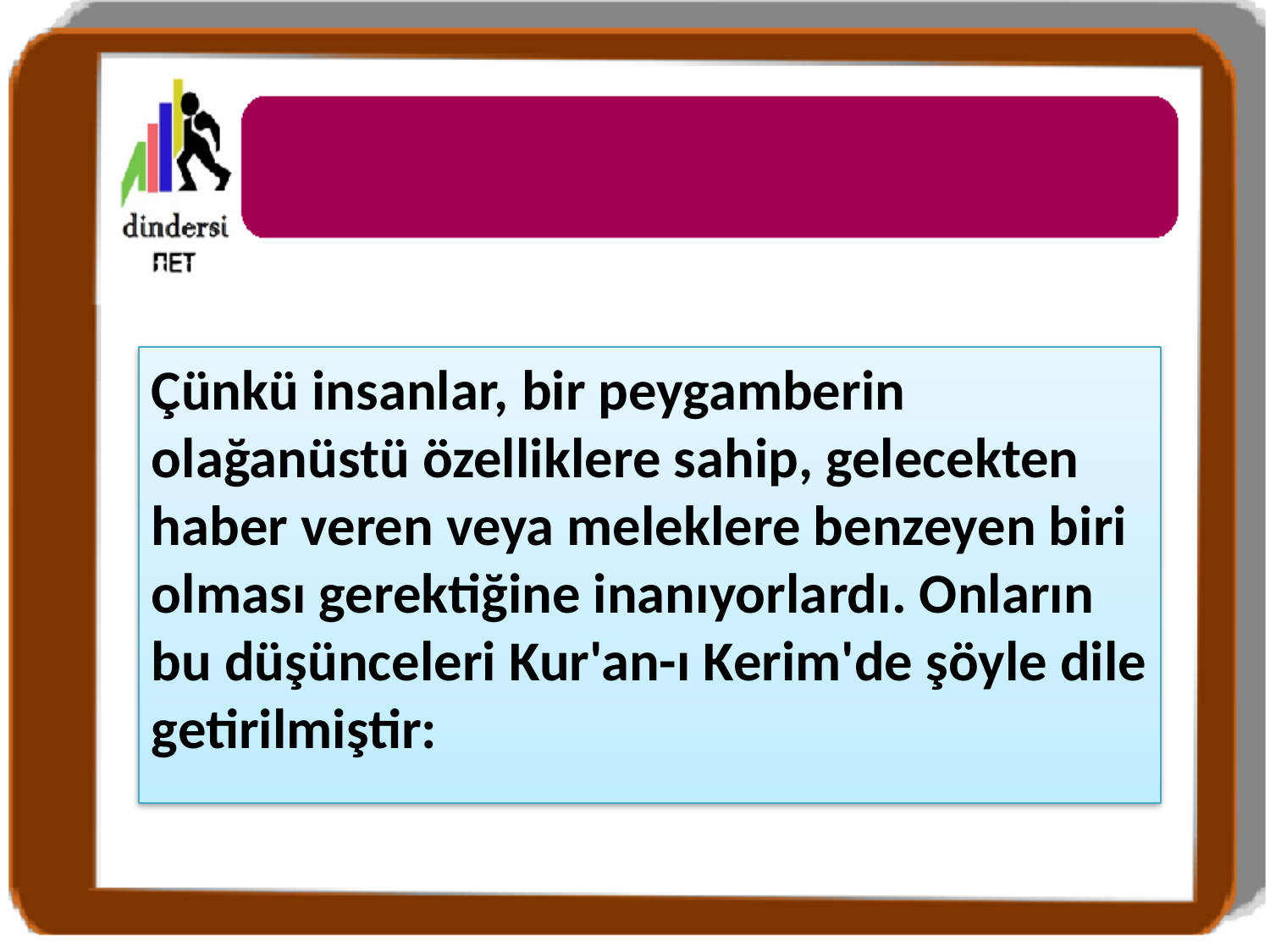

Çünkü insanlar, bir peygamberin olağanüstü özelliklere sahip, gelecekten haber veren veya meleklere benzeyen biri olması gerektiğine inanıyorlardı. Onların bu düşünceleri Kur'an-ı Kerim'de şöyle dile getirilmiştir: